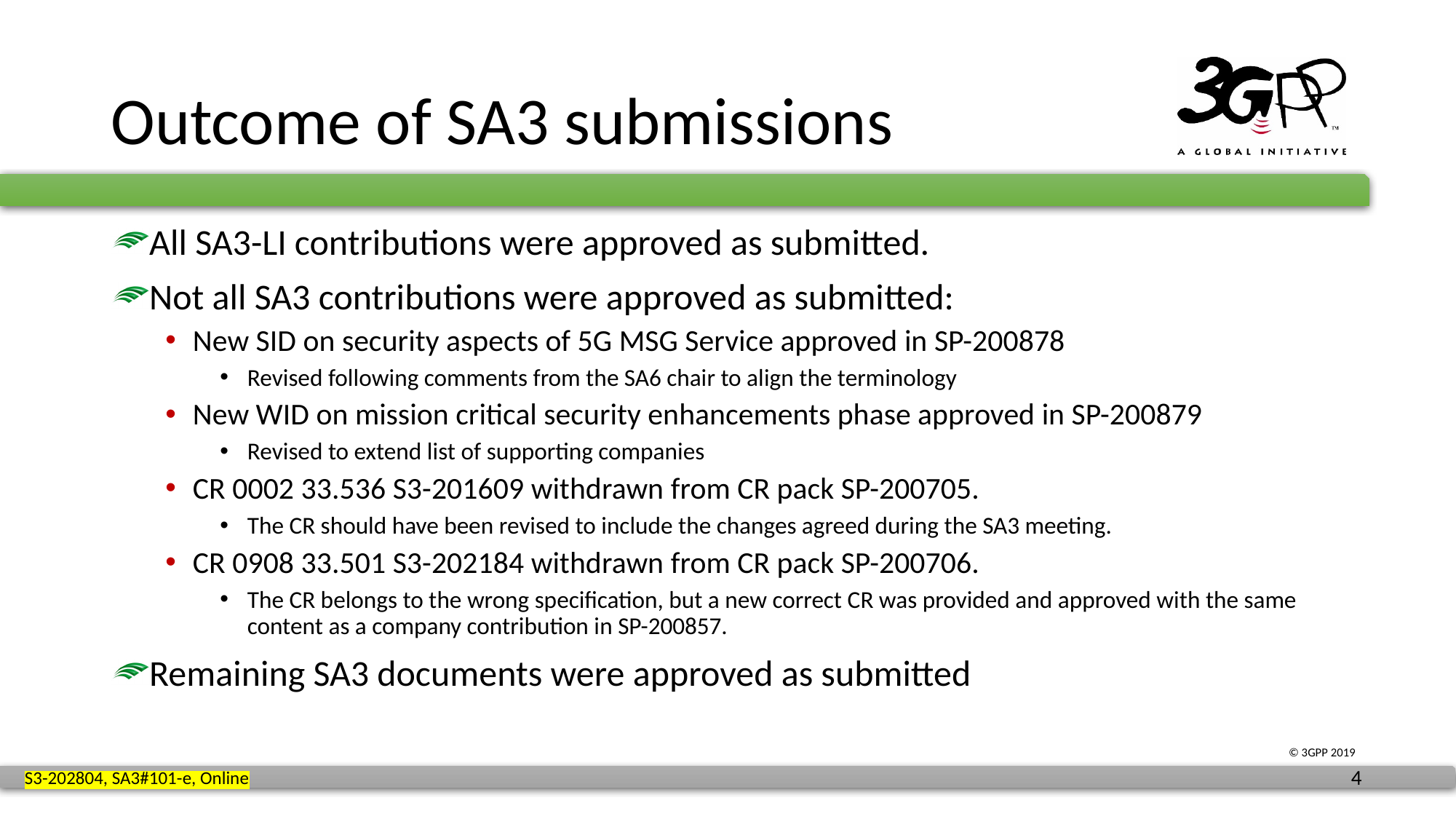

# Outcome of SA3 submissions
All SA3-LI contributions were approved as submitted.
Not all SA3 contributions were approved as submitted:
New SID on security aspects of 5G MSG Service approved in SP-200878
Revised following comments from the SA6 chair to align the terminology
New WID on mission critical security enhancements phase approved in SP-200879
Revised to extend list of supporting companies
CR 0002 33.536 S3-201609 withdrawn from CR pack SP-200705.
The CR should have been revised to include the changes agreed during the SA3 meeting.
CR 0908 33.501 S3-202184 withdrawn from CR pack SP-200706.
The CR belongs to the wrong specification, but a new correct CR was provided and approved with the same content as a company contribution in SP-200857.
Remaining SA3 documents were approved as submitted